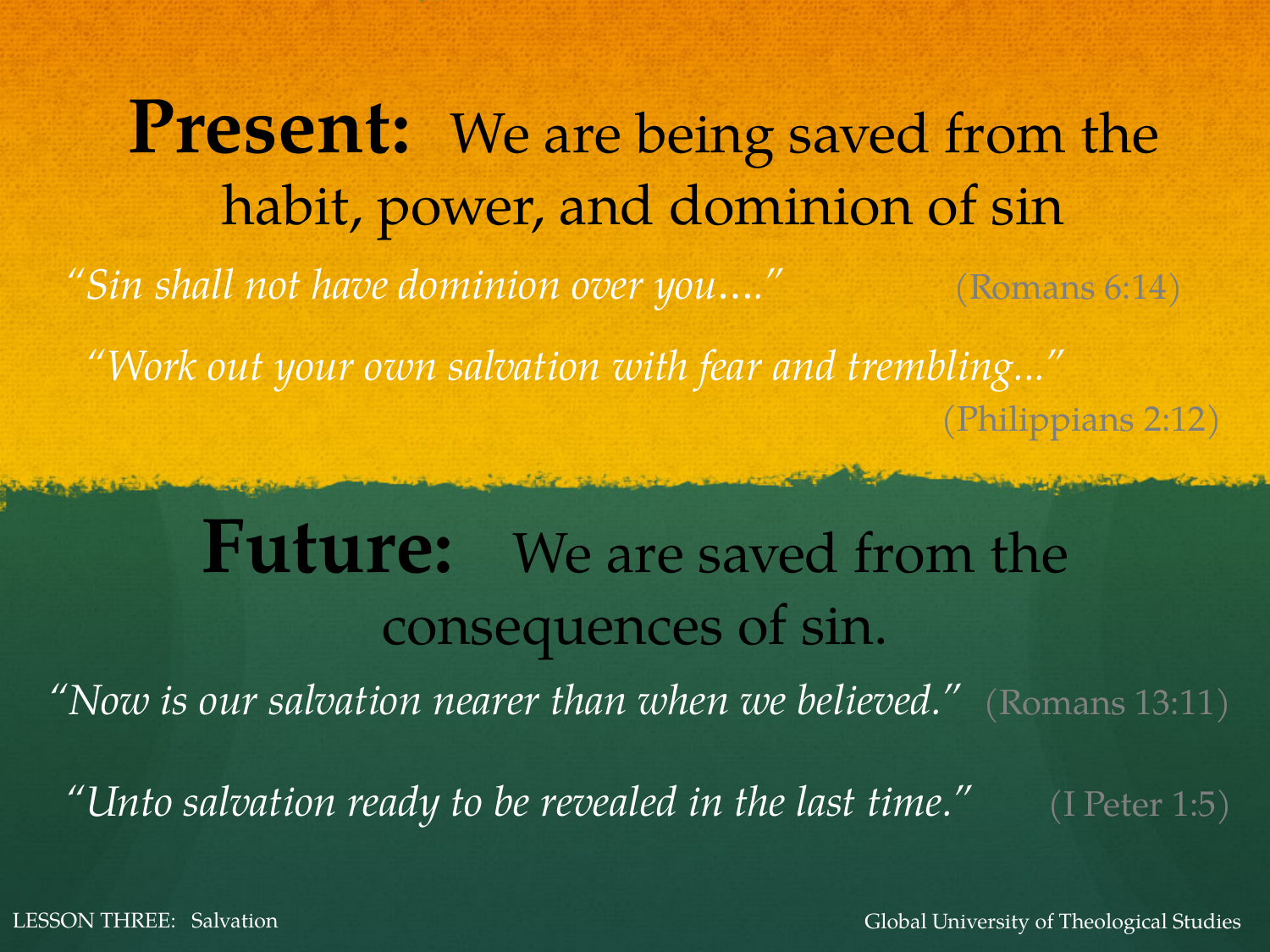

Present:  We are being saved from the habit, power, and dominion of sin
“Sin shall not have dominion over you….”		(Romans 6:14)
“Work out your own salvation with fear and trembling...”
				  		         (Philippians 2:12)
Future:   We are saved from the consequences of sin.
“Now is our salvation nearer than when we believed.”  (Romans 13:11)
Global University of Theological Studies
“Unto salvation ready to be revealed in the last time.”       (I Peter 1:5)
LESSON THREE:   Salvation